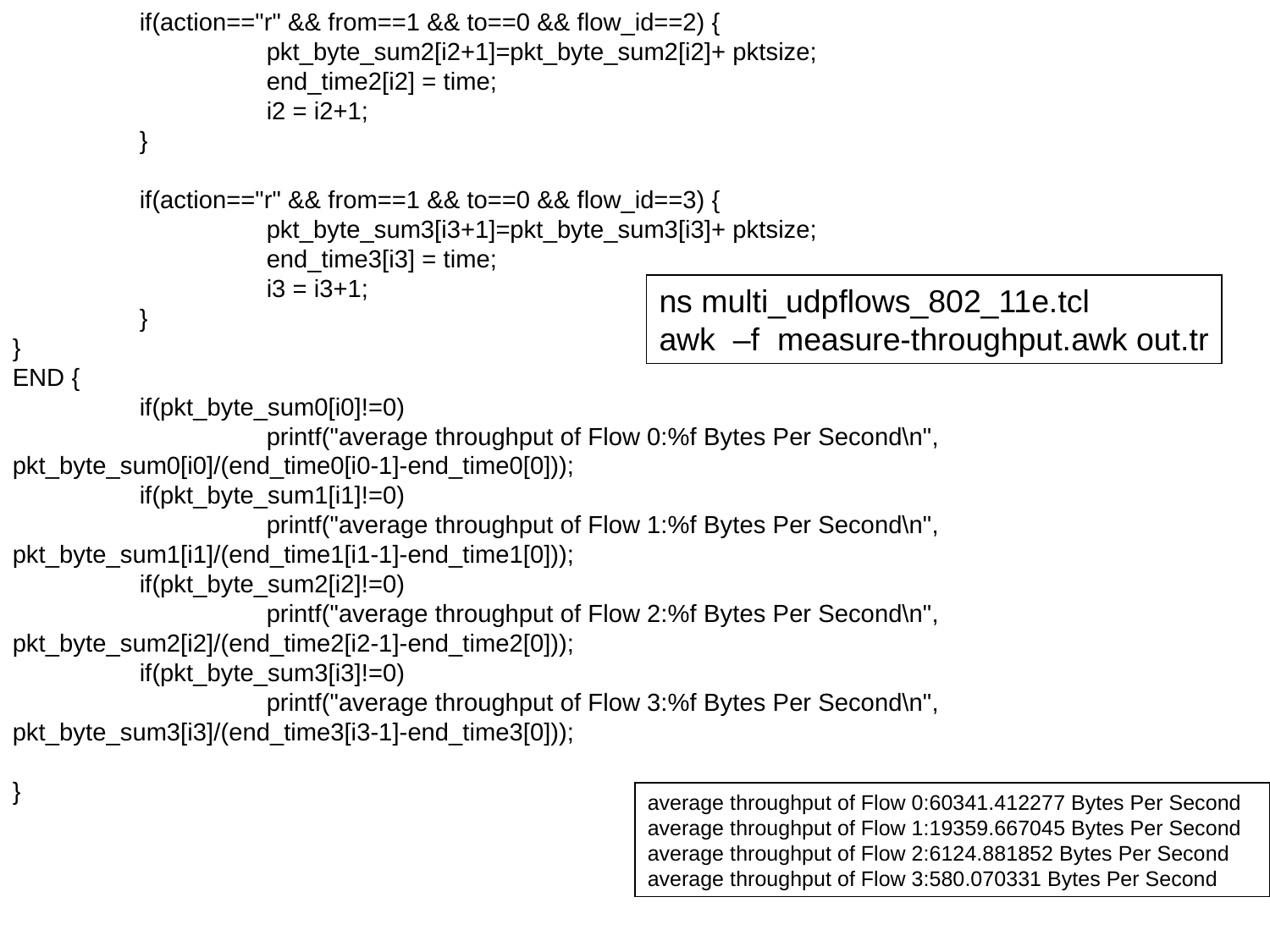

if(action=="r" && from==1 && to==0 && flow_id==2) {
 		pkt_byte_sum2[i2+1]=pkt_byte_sum2[i2]+ pktsize;
		end_time2[i2] = time;
		i2 = i2+1;
	}

	if(action=="r" && from==1 && to==0 && flow_id==3) {
 		pkt_byte_sum3[i3+1]=pkt_byte_sum3[i3]+ pktsize;
		end_time3[i3] = time;
		i3 = i3+1;
	}
}
END {
	if(pkt_byte_sum0[i0]!=0)
		printf("average throughput of Flow 0:%f Bytes Per Second\n", pkt_byte_sum0[i0]/(end_time0[i0-1]-end_time0[0]));
	if(pkt_byte_sum1[i1]!=0)
		printf("average throughput of Flow 1:%f Bytes Per Second\n", pkt_byte_sum1[i1]/(end_time1[i1-1]-end_time1[0]));
	if(pkt_byte_sum2[i2]!=0)
		printf("average throughput of Flow 2:%f Bytes Per Second\n", pkt_byte_sum2[i2]/(end_time2[i2-1]-end_time2[0]));
	if(pkt_byte_sum3[i3]!=0)
		printf("average throughput of Flow 3:%f Bytes Per Second\n", pkt_byte_sum3[i3]/(end_time3[i3-1]-end_time3[0]));

}
ns multi_udpflows_802_11e.tcl
awk  –f  measure-throughput.awk out.tr
average throughput of Flow 0:60341.412277 Bytes Per Second
average throughput of Flow 1:19359.667045 Bytes Per Second
average throughput of Flow 2:6124.881852 Bytes Per Second
average throughput of Flow 3:580.070331 Bytes Per Second